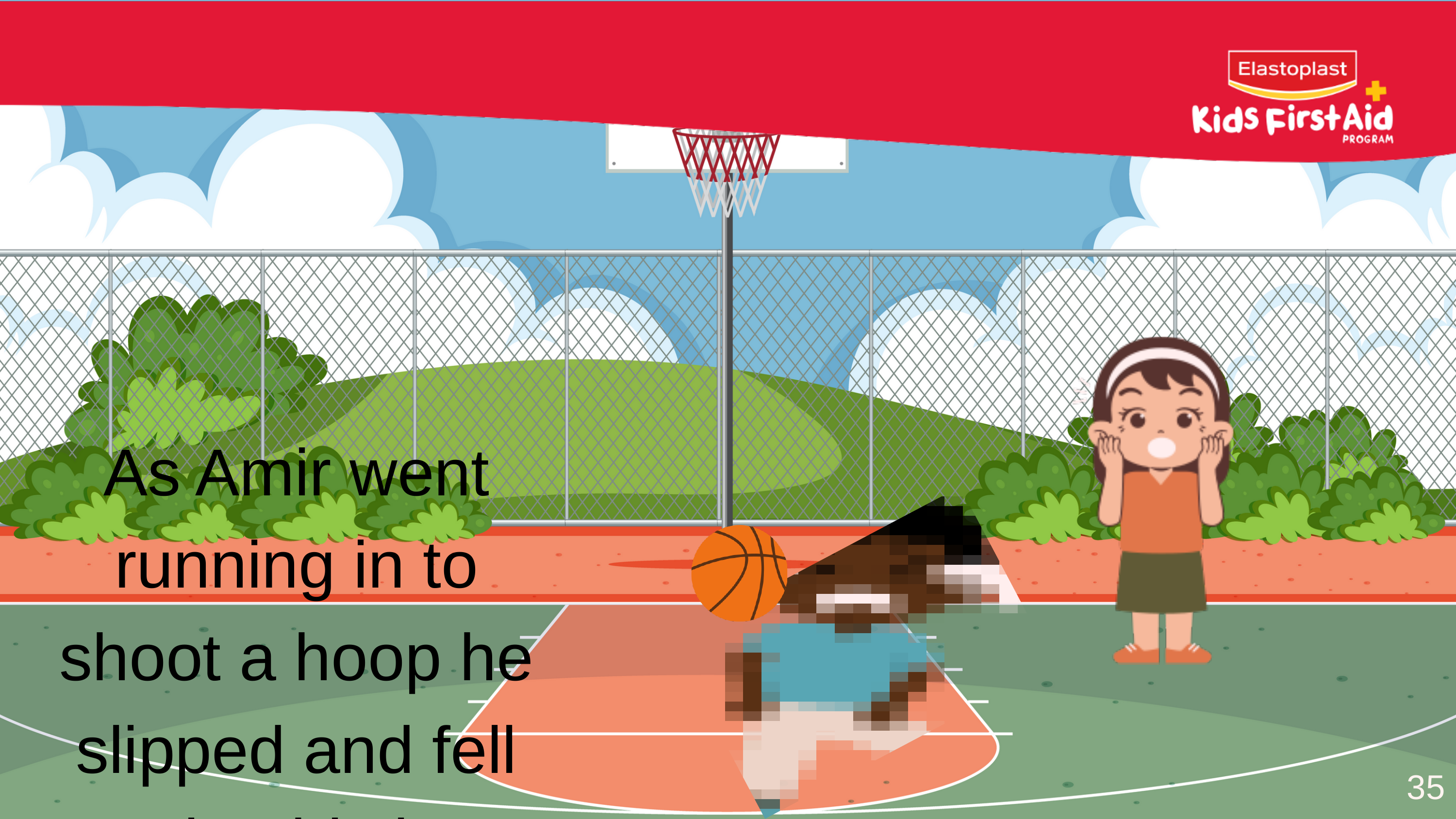

As Amir went running in to shoot a hoop he slipped and fell grazing his knee and hands.

35